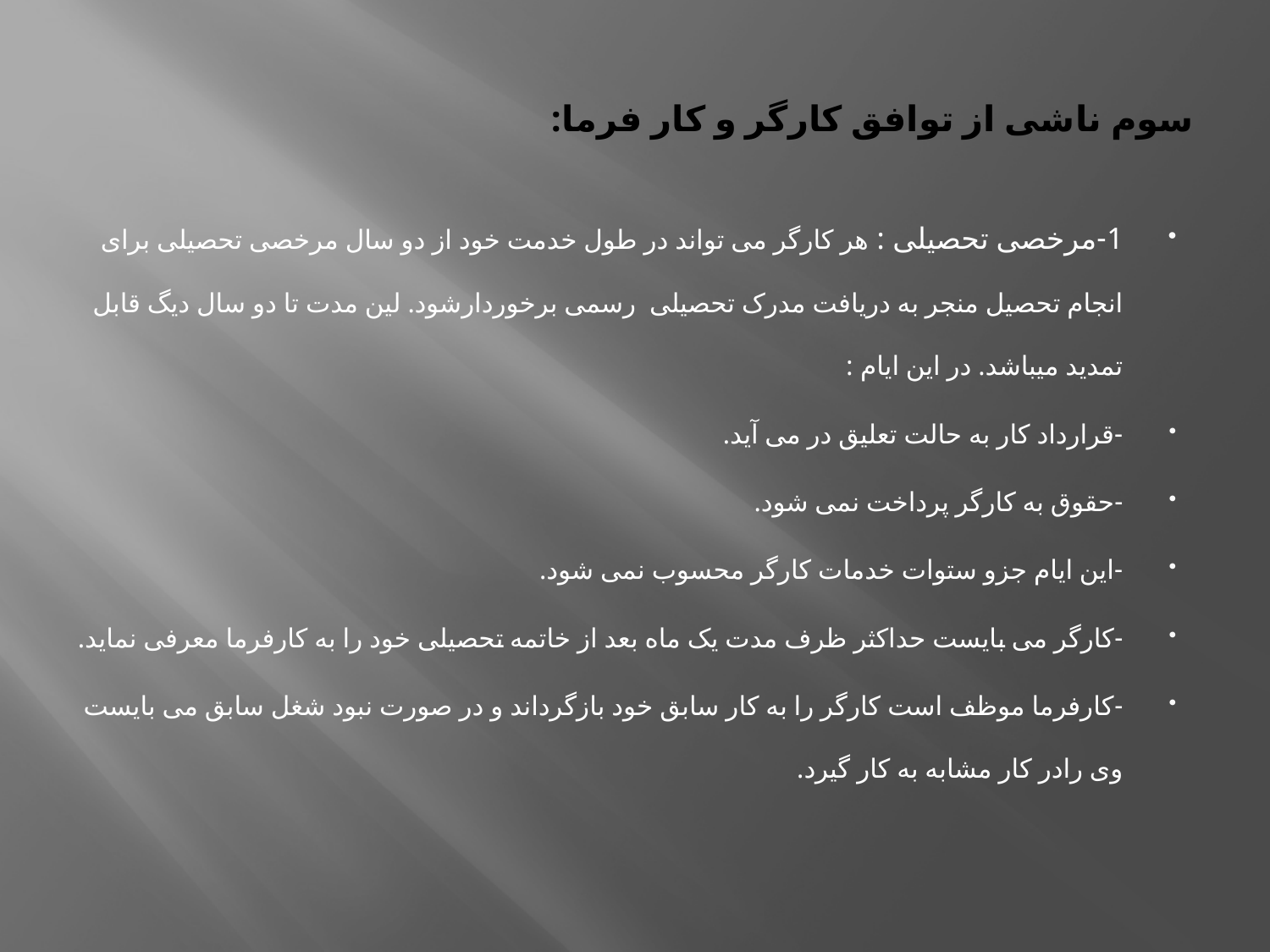

# سوم ناشی از توافق کارگر و کار فرما:
1-مرخصی تحصیلی : هر کارگر می تواند در طول خدمت خود از دو سال مرخصی تحصیلی برای انجام تحصیل منجر به دریافت مدرک تحصیلی  رسمی برخوردارشود. لین مدت تا دو سال دیگ قابل تمدید میباشد. در این ایام :
-قرارداد کار به حالت تعلیق در می آید.
-حقوق به کارگر پرداخت نمی شود.
-این ایام جزو ستوات خدمات کارگر محسوب نمی شود.
-کارگر می بایست حداکثر ظرف مدت یک ماه بعد از خاتمه تحصیلی خود را به کارفرما معرفی نماید.
-کارفرما موظف است کارگر را به کار سابق خود بازگرداند و در صورت نبود شغل سابق می بایست وی رادر کار مشابه به کار گیرد.